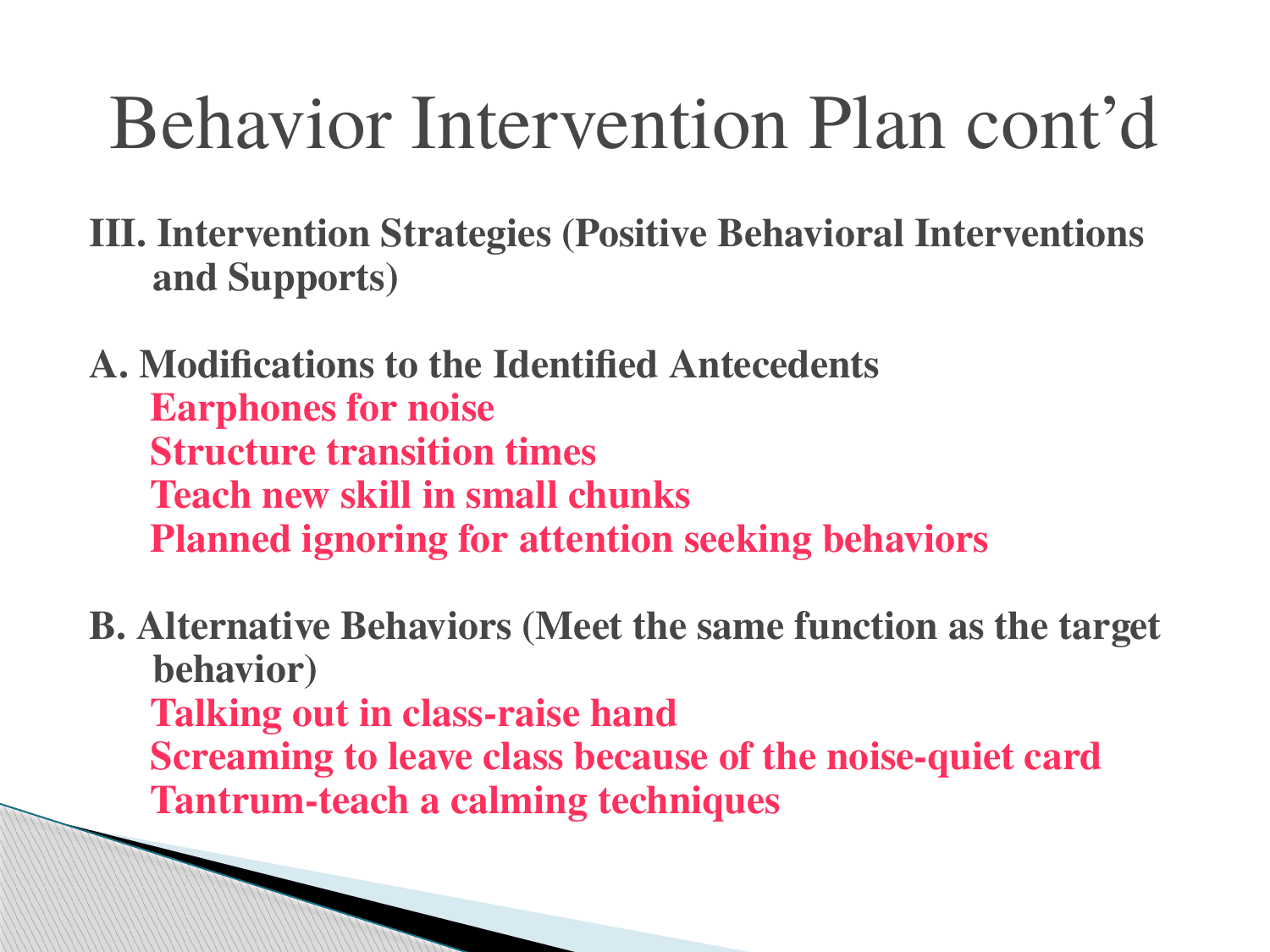

# Behavior Intervention Plan cont’d
III. Intervention Strategies (Positive Behavioral Interventions and Supports)

A. Modifications to the Identified Antecedents
      Earphones for noise
      Structure transition times
      Teach new skill in small chunks
      Planned ignoring for attention seeking behaviors

B. Alternative Behaviors (Meet the same function as the target behavior)
      Talking out in class-raise hand
      Screaming to leave class because of the noise-quiet card
      Tantrum-teach a calming techniques